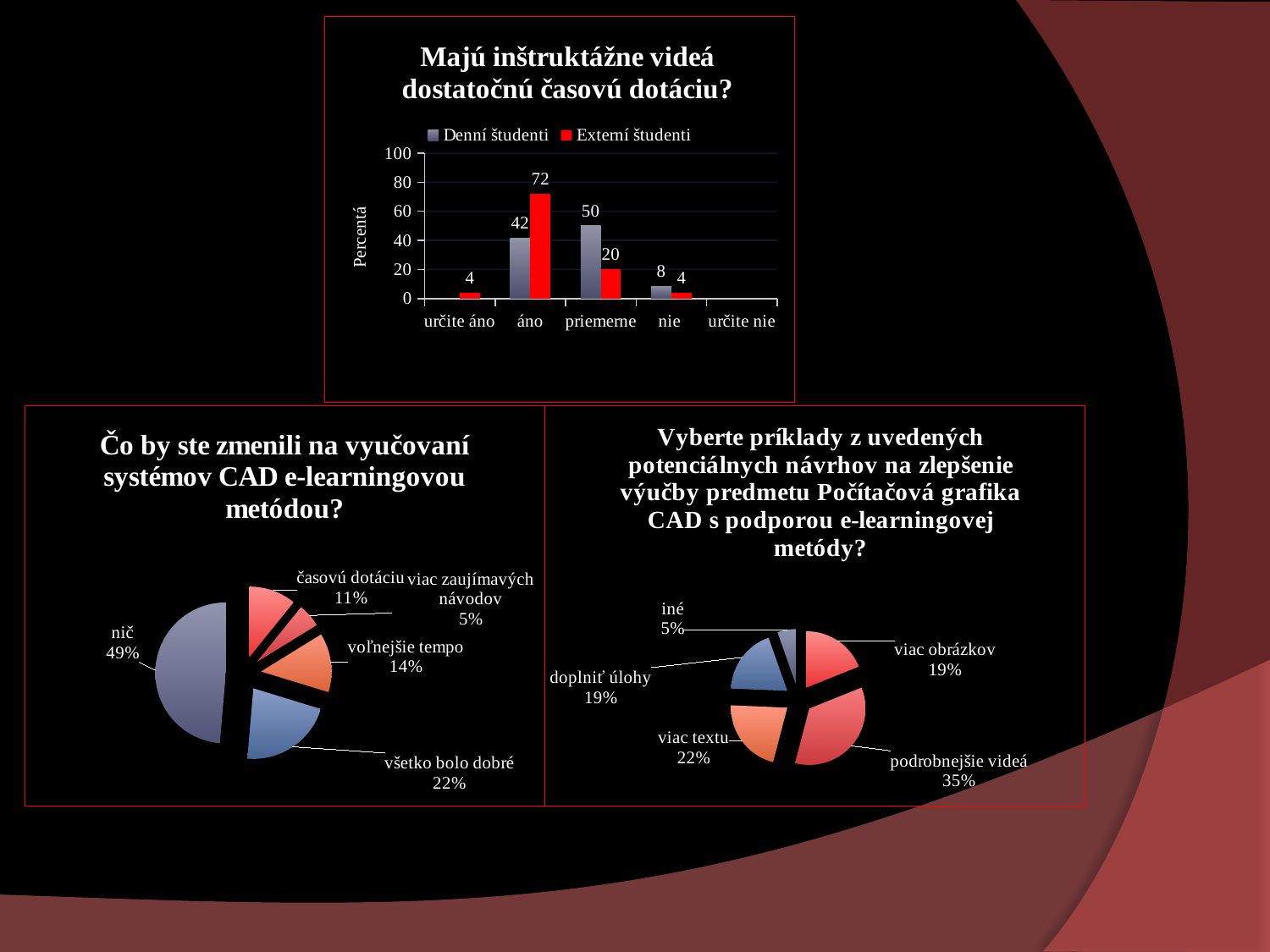

### Chart: Majú inštruktážne videá dostatočnú časovú dotáciu?

| Category |  |  |
|---|---|---|
| určite áno | None | 4.0 |
| áno | 41.666666666665975 | 72.0 |
| priemerne | 50.0 | 20.0 |
| nie  | 8.333333333333336 | 4.0 |
| určite nie | None | None |

### Chart: Čo by ste zmenili na vyučovaní systémov CAD e-learningovou metódou?

| Category |  |
|---|---|
| časovú dotáciu | 4.0 |
| viac zaujímavých návodov | 2.0 |
| voľnejšie tempo | 5.0 |
| všetko bolo dobré | 8.0 |
| nič | 18.0 |

### Chart: Vyberte príklady z uvedených potenciálnych návrhov na zlepšenie výučby predmetu Počítačová grafika CAD s podporou e-learningovej metódy?

| Category |  |
|---|---|
| viac obrázkov | 7.0 |
| podrobnejšie videá | 13.0 |
| viac textu | 8.0 |
| doplniť úlohy | 7.0 |
| iné | 2.0 |